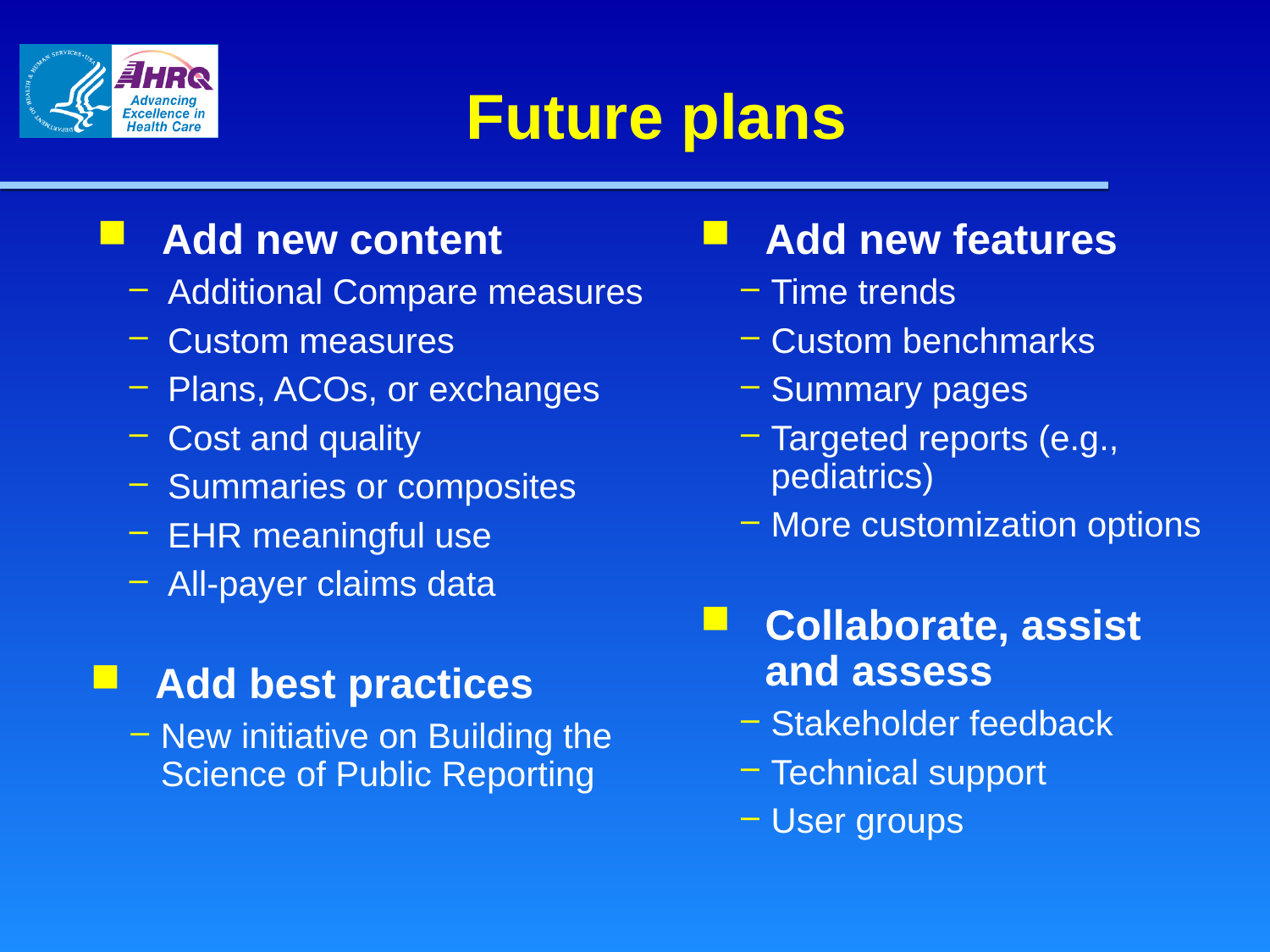

# Future plans
Add new content
Additional Compare measures
Custom measures
Plans, ACOs, or exchanges
Cost and quality
Summaries or composites
EHR meaningful use
All-payer claims data
Add new features
Time trends
Custom benchmarks
Summary pages
Targeted reports (e.g., pediatrics)
More customization options
Collaborate, assist and assess
Stakeholder feedback
Technical support
User groups

Add best practices
New initiative on Building the Science of Public Reporting